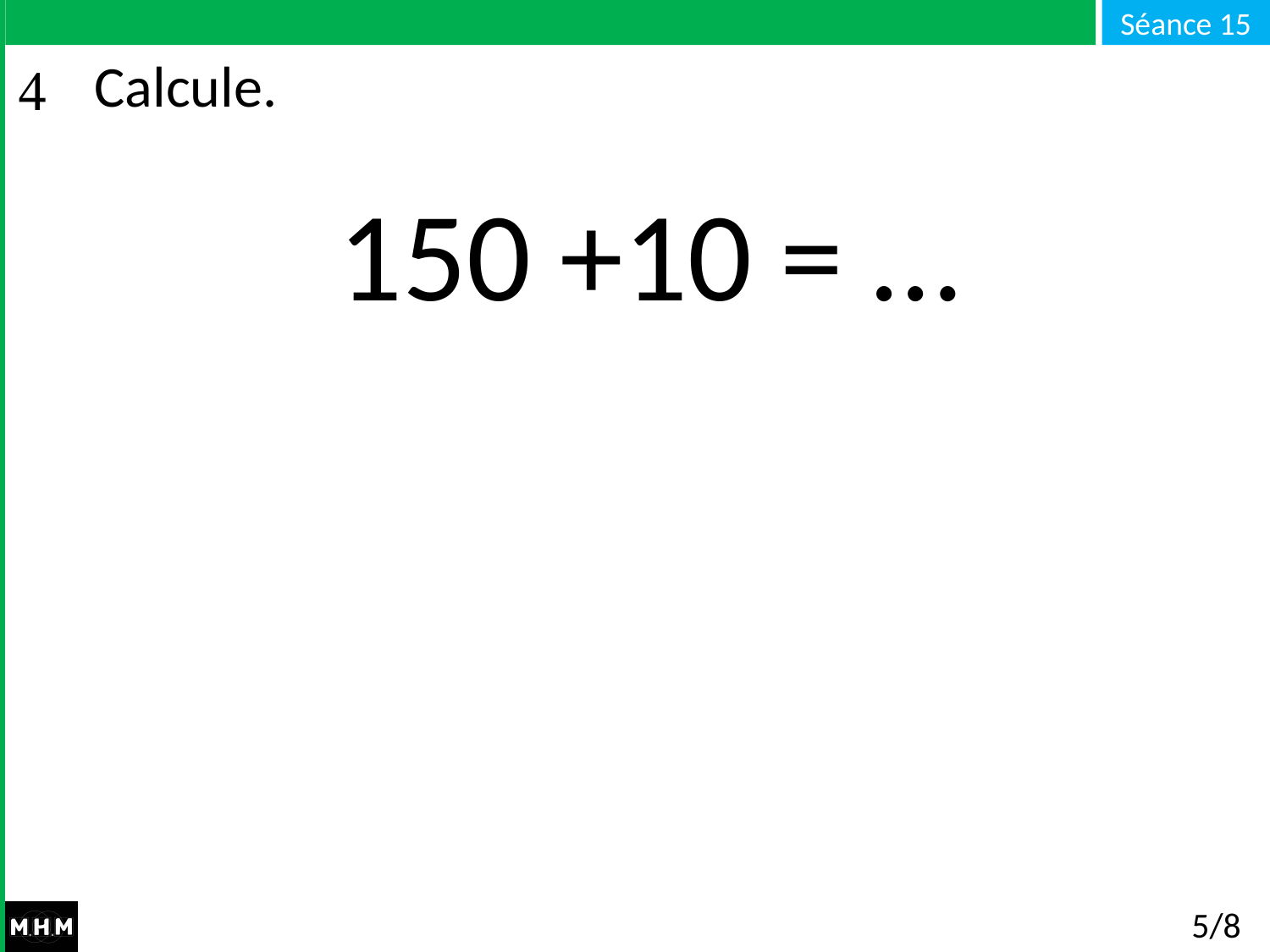

# Calcule.
150 +10 = …
5/8